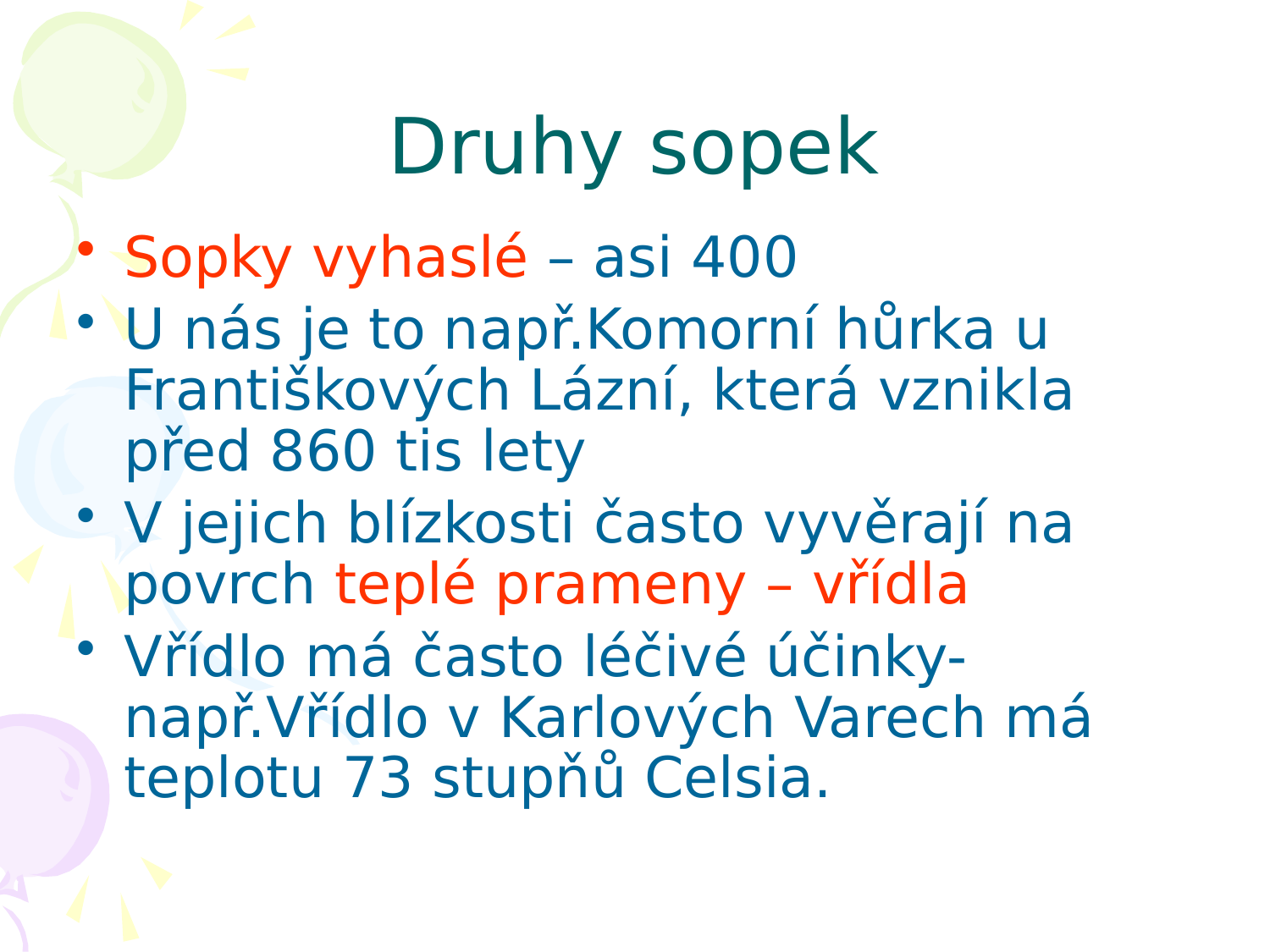

# Druhy sopek
Sopky vyhaslé – asi 400
U nás je to např.Komorní hůrka u Františkových Lázní, která vznikla před 860 tis lety
V jejich blízkosti často vyvěrají na povrch teplé prameny – vřídla
Vřídlo má často léčivé účinky-např.Vřídlo v Karlových Varech má teplotu 73 stupňů Celsia.